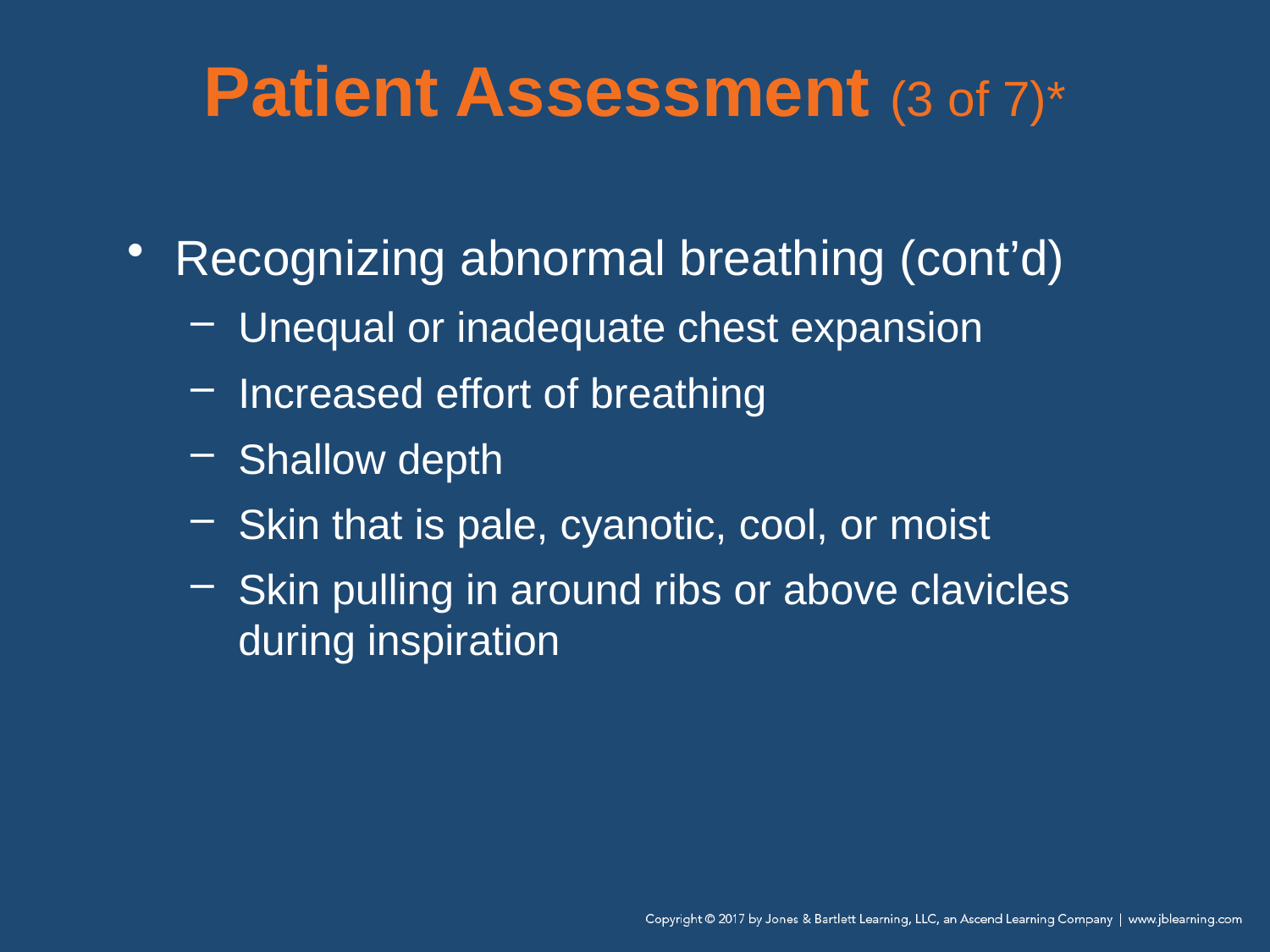

# Patient Assessment (3 of 7)*
Recognizing abnormal breathing (cont’d)
Unequal or inadequate chest expansion
Increased effort of breathing
Shallow depth
Skin that is pale, cyanotic, cool, or moist
Skin pulling in around ribs or above clavicles during inspiration